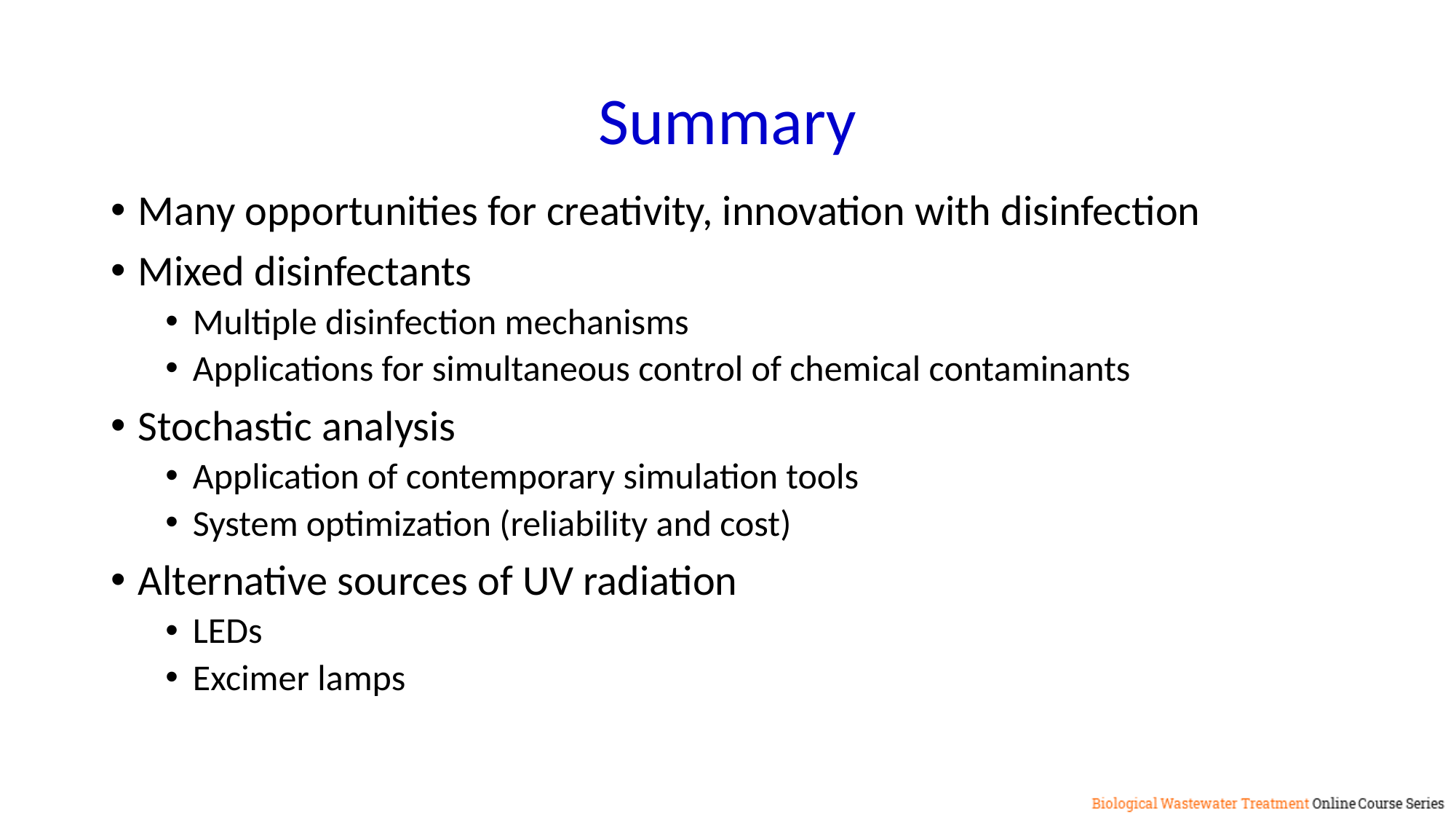

# Summary
Many opportunities for creativity, innovation with disinfection
Mixed disinfectants
Multiple disinfection mechanisms
Applications for simultaneous control of chemical contaminants
Stochastic analysis
Application of contemporary simulation tools
System optimization (reliability and cost)
Alternative sources of UV radiation
LEDs
Excimer lamps